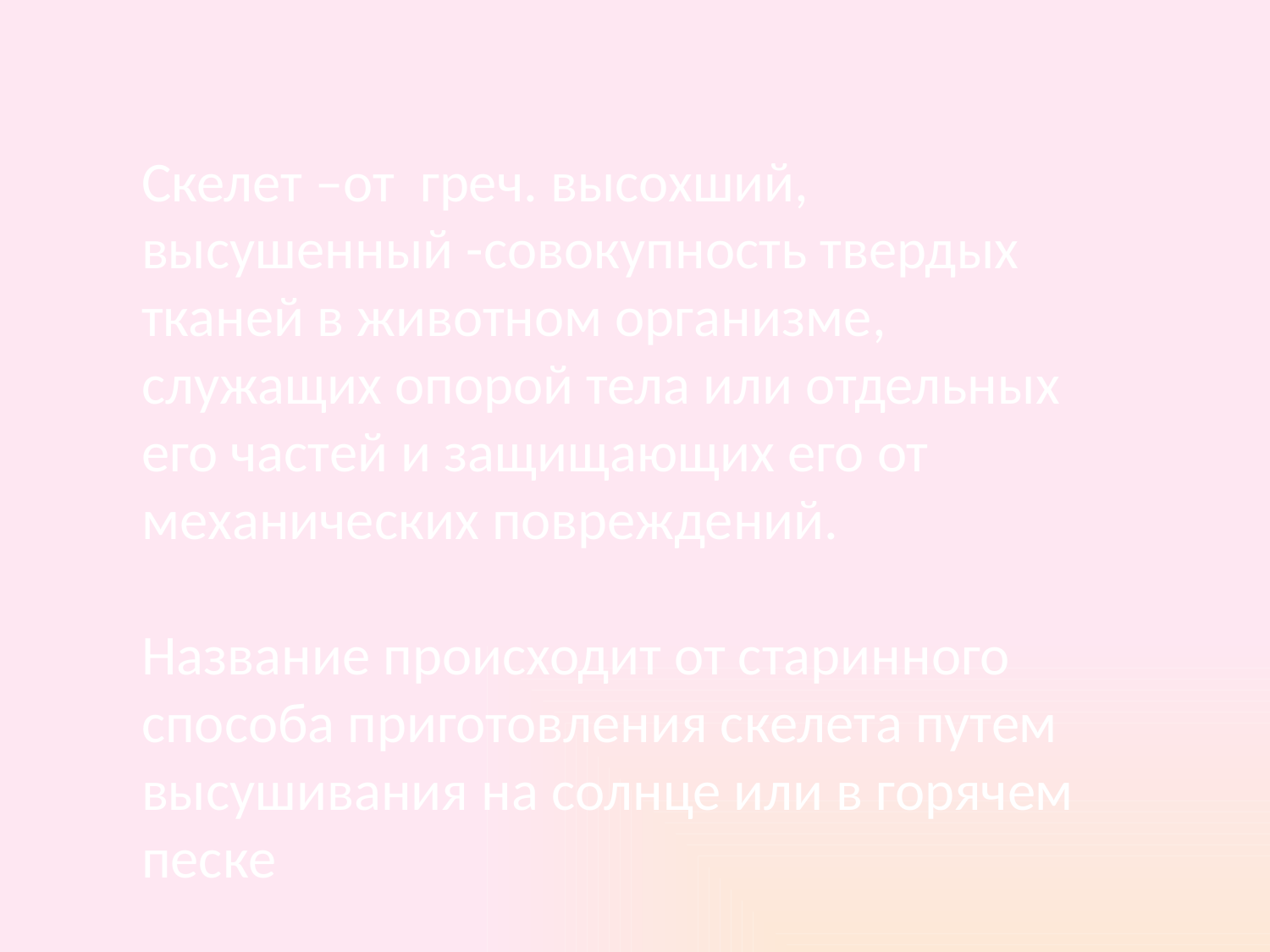

Скелет –от  греч. высохший, высушенный -совокупность твердых тканей в животном организме, служащих опорой тела или отдельных его частей и защищающих его от механических повреждений.

Название происходит от старинного способа приготовления скелета путем высушивания на солнце или в горячем песке